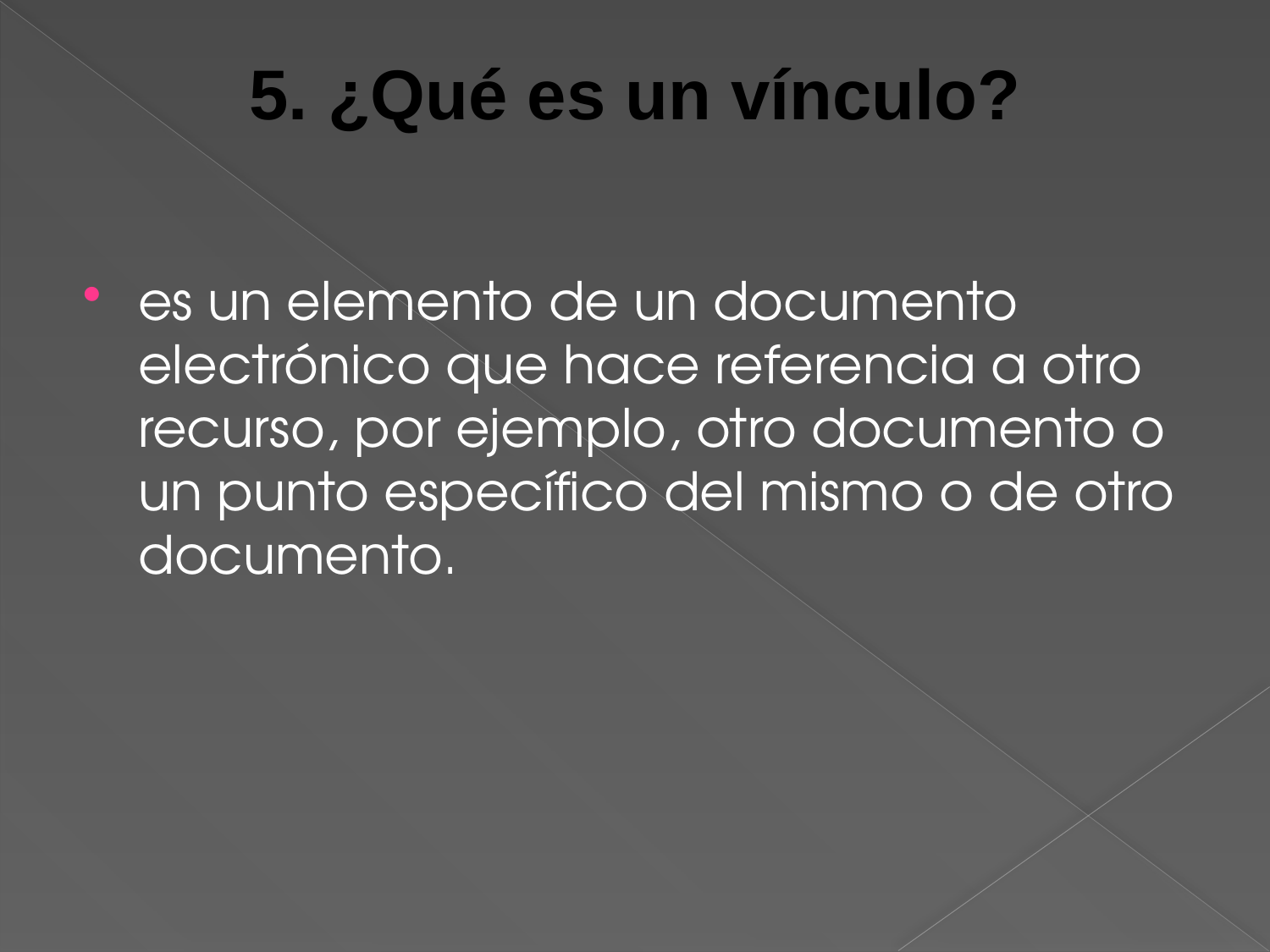

# 5. ¿Qué es un vínculo?
es un elemento de un documento electrónico que hace referencia a otro recurso, por ejemplo, otro documento o un punto específico del mismo o de otro documento.